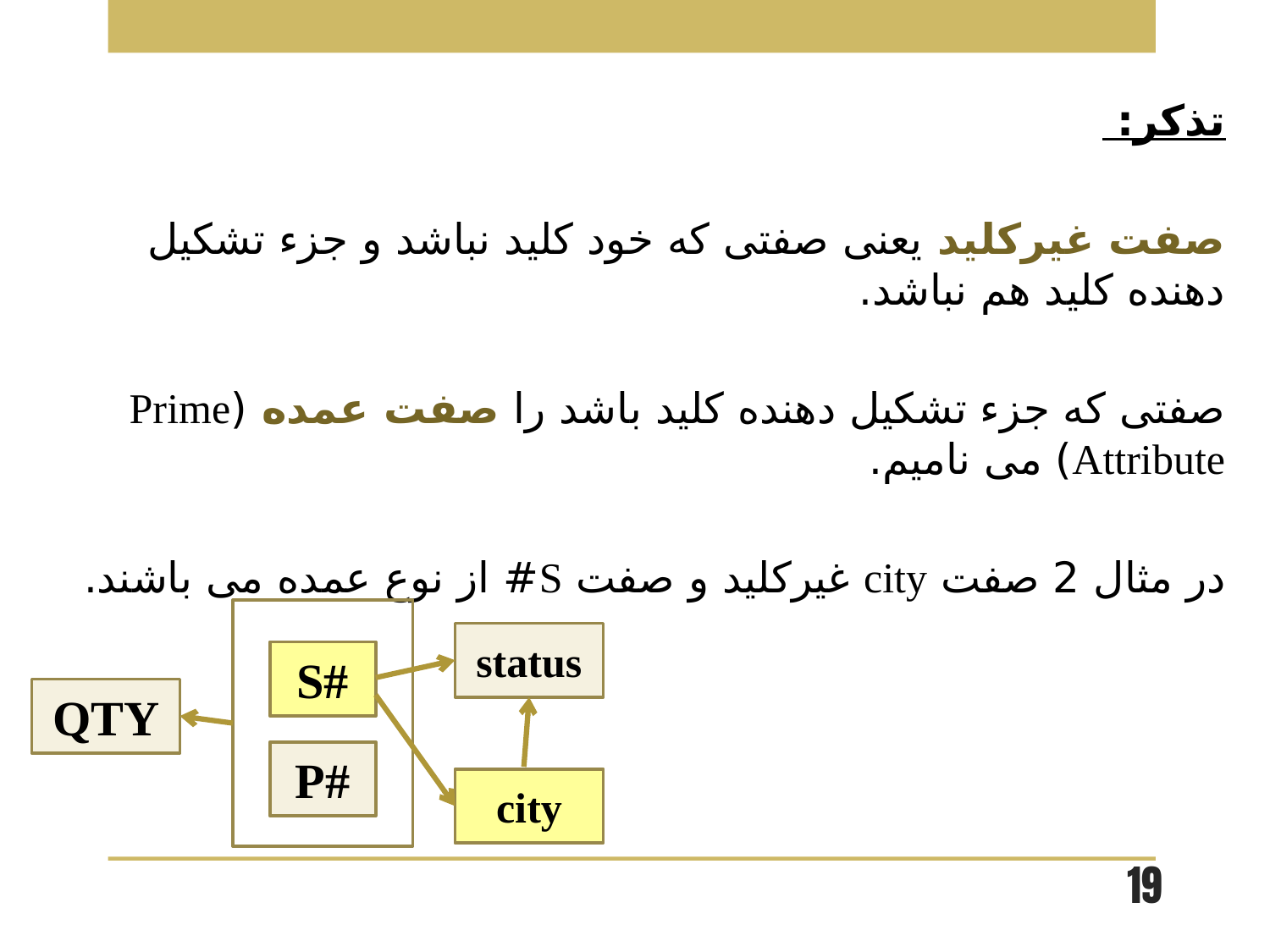

تذکر:

صفت غیرکلید یعنی صفتی که خود کلید نباشد و جزء تشکیل دهنده کلید هم نباشد.

صفتی که جزء تشکیل دهنده کلید باشد را صفت عمده (Prime Attribute) می نامیم.

در مثال 2 صفت city غیرکلید و صفت S# از نوع عمده می باشند.

status
S#
QTY
P#
city
19